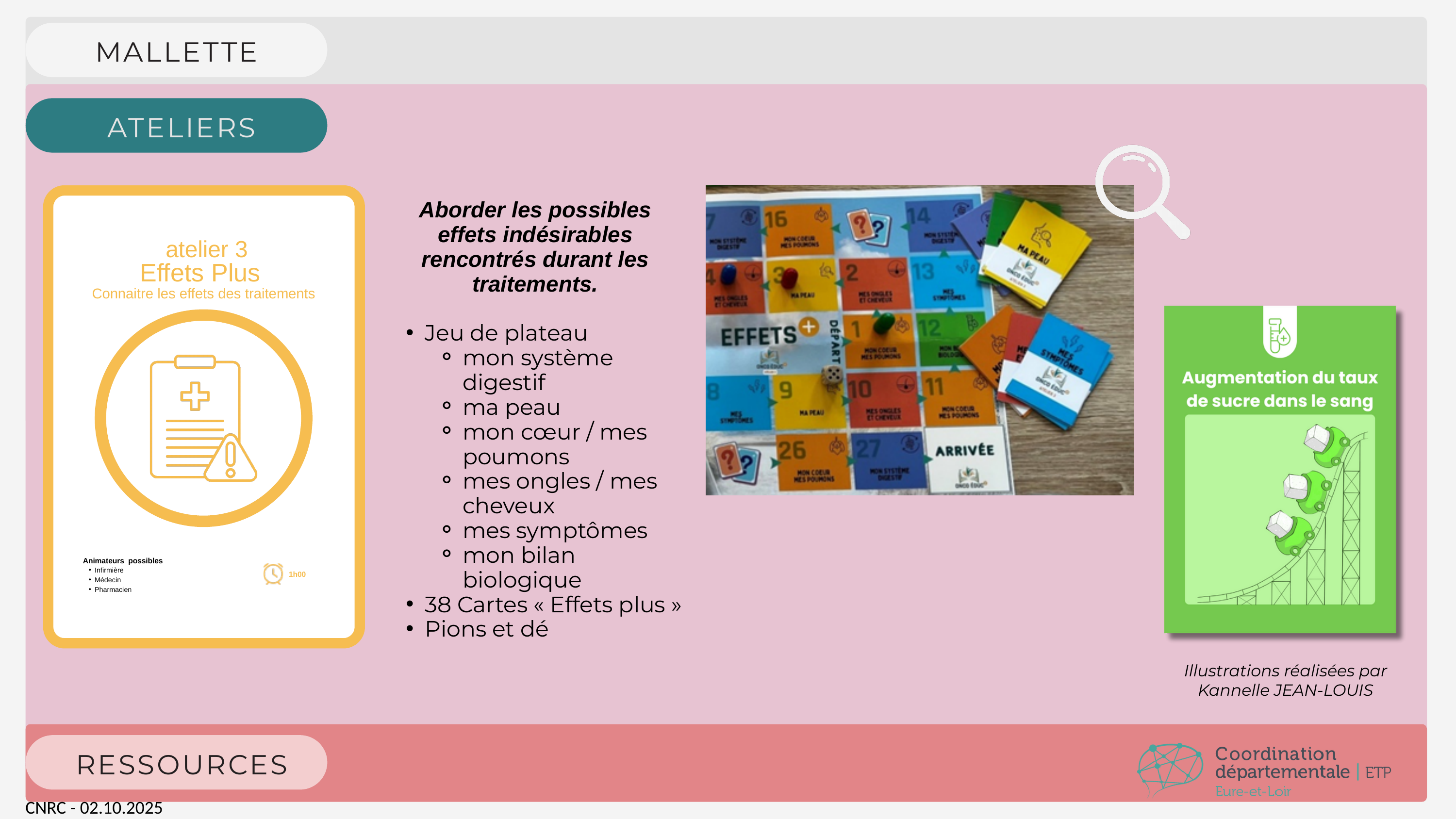

MALLETTE

ATELIERS

atelier 3
Effets Plus
Connaitre les effets des traitements

Animateurs  possibles
Infirmière
Médecin
Pharmacien

1h00

Aborder les possibles effets indésirables rencontrés durant les traitements.

Jeu de plateau
mon système digestif
ma peau
mon cœur / mes poumons
mes ongles / mes cheveux
mes symptômes
mon bilan biologique
38 Cartes « Effets plus »
Pions et dé

Illustrations réalisées par Kannelle JEAN-LOUIS

RESSOURCES

CNRC - 02.10.2025